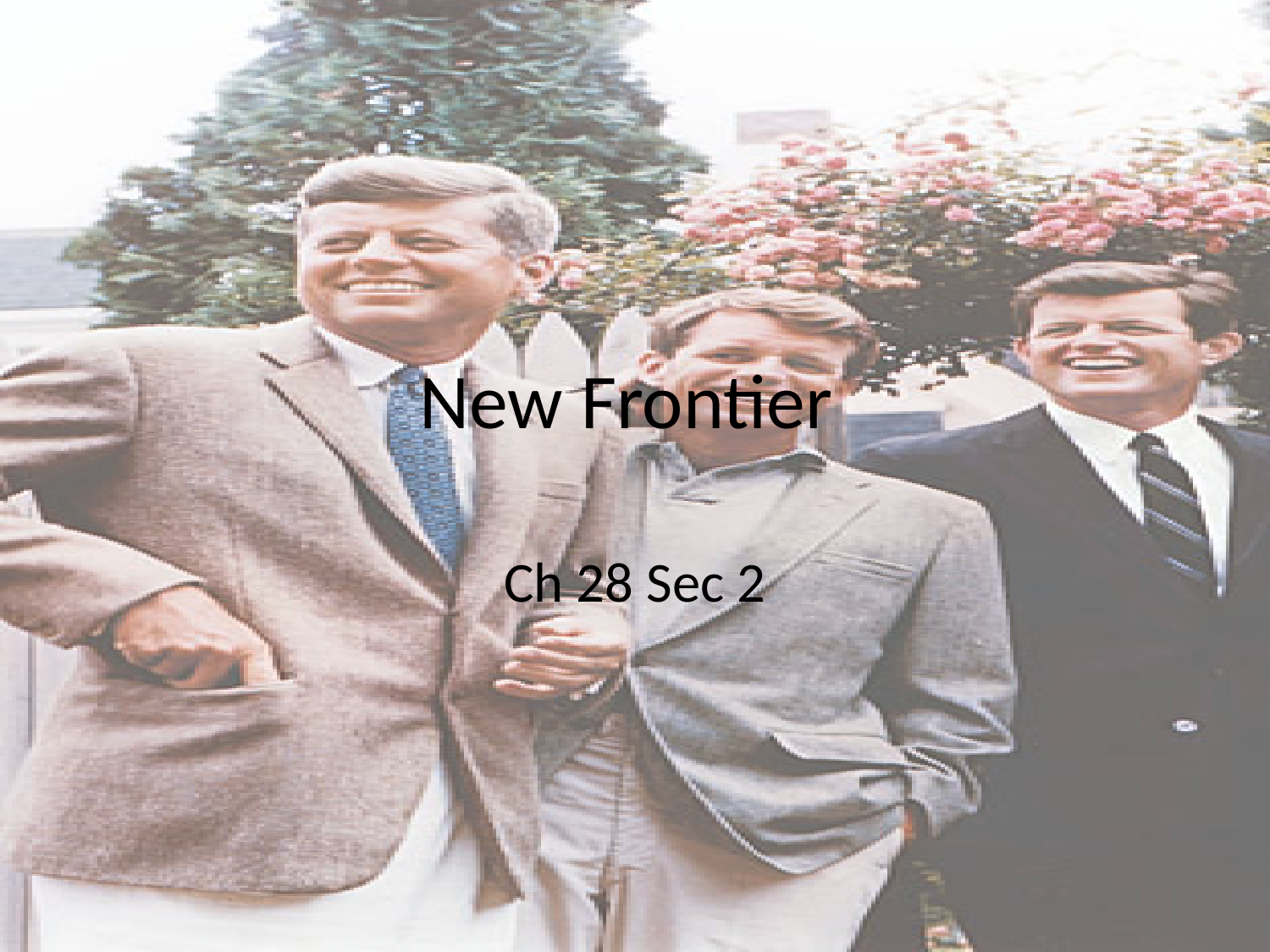

# New Frontier
Ch 28 Sec 2